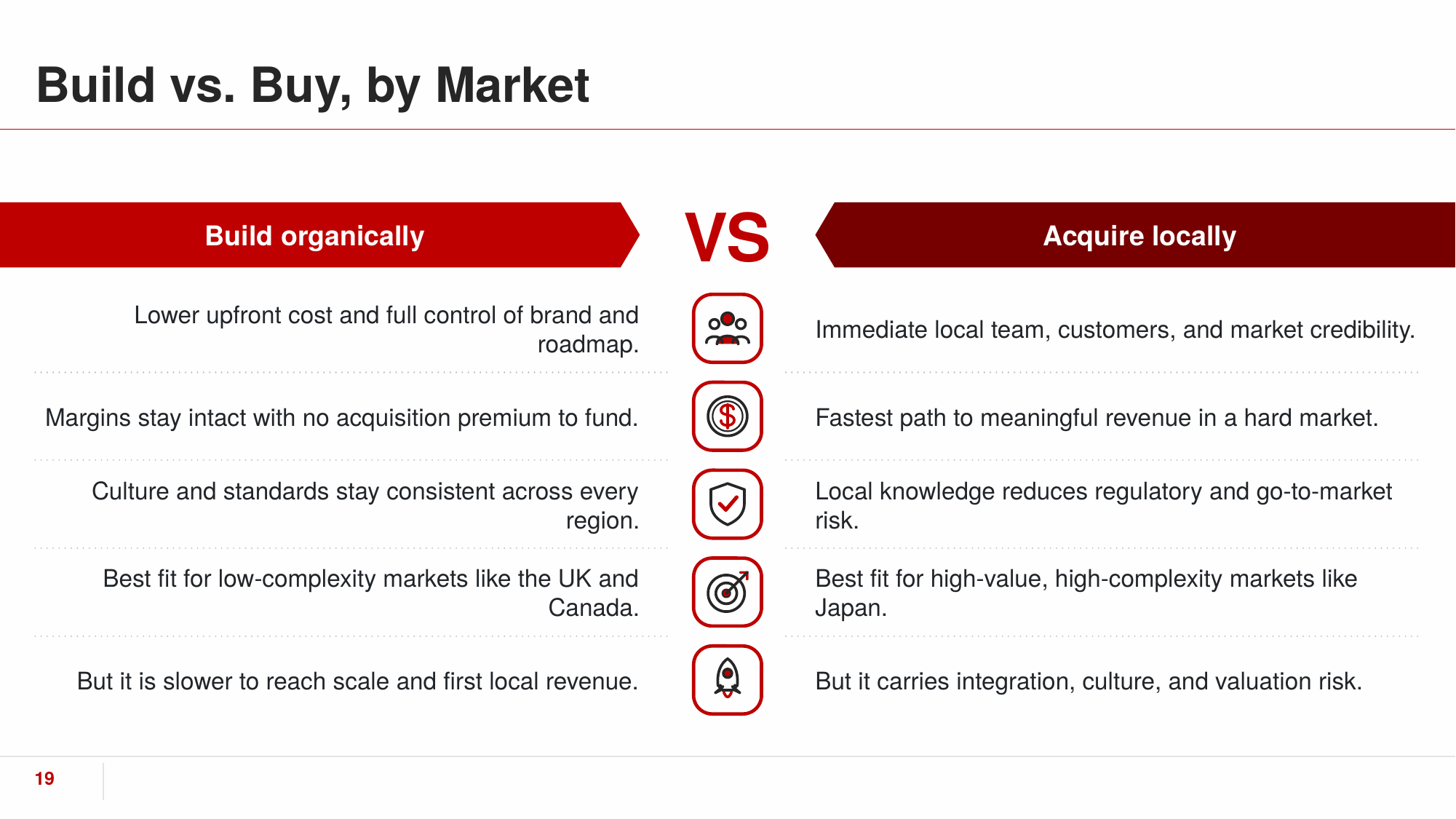

# Build vs. Buy, by Market
Build organically
Acquire locally
VS

Lower upfront cost and full control of brand and roadmap.
Immediate local team, customers, and market credibility.

Margins stay intact with no acquisition premium to fund.
Fastest path to meaningful revenue in a hard market.

Culture and standards stay consistent across every region.
Local knowledge reduces regulatory and go-to-market risk.

Best fit for low-complexity markets like the UK and Canada.
Best fit for high-value, high-complexity markets like Japan.

But it is slower to reach scale and first local revenue.
But it carries integration, culture, and valuation risk.
19